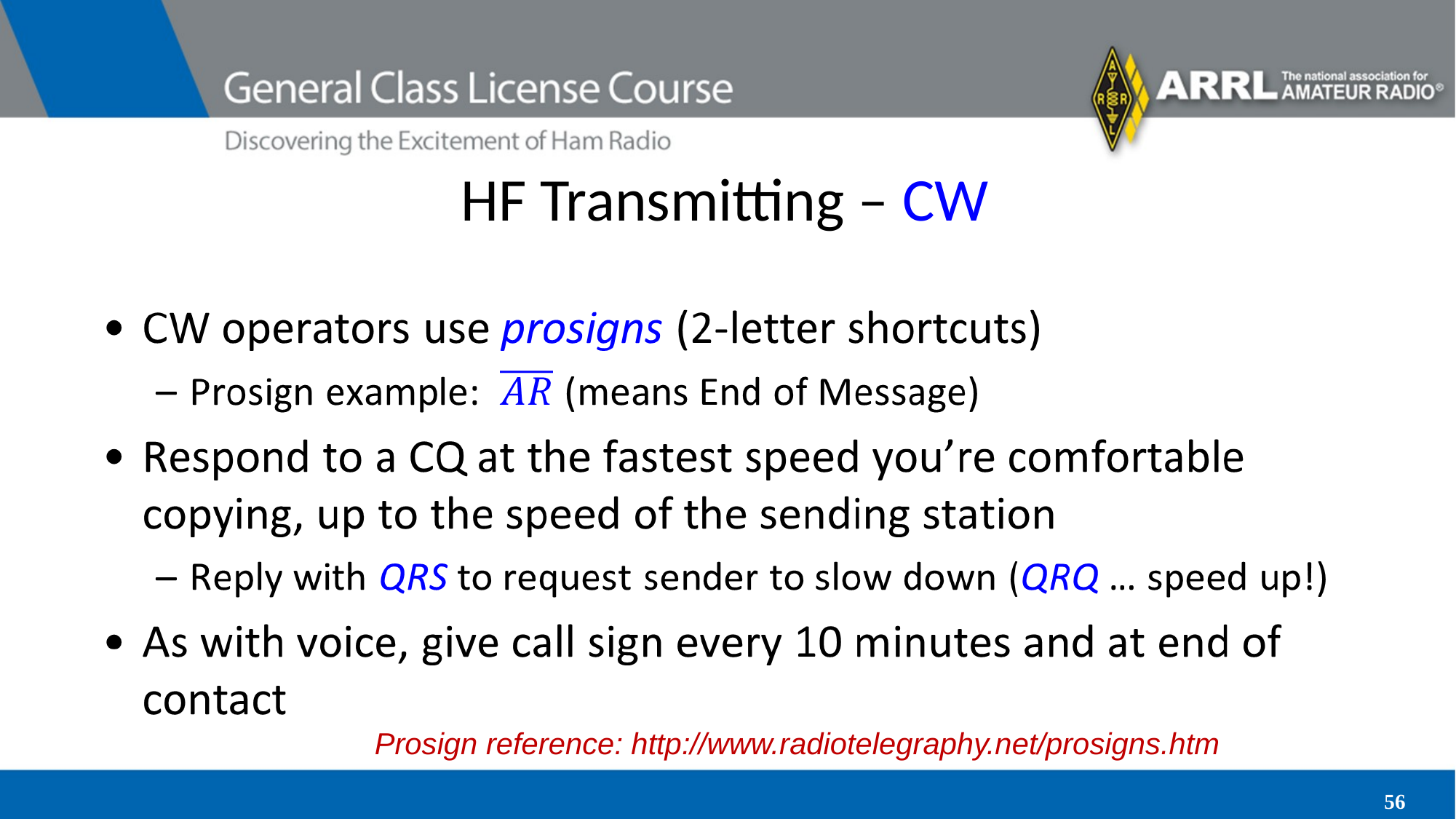

# HF Transmitting – CW

Prosign reference: http://www.radiotelegraphy.net/prosigns.htm